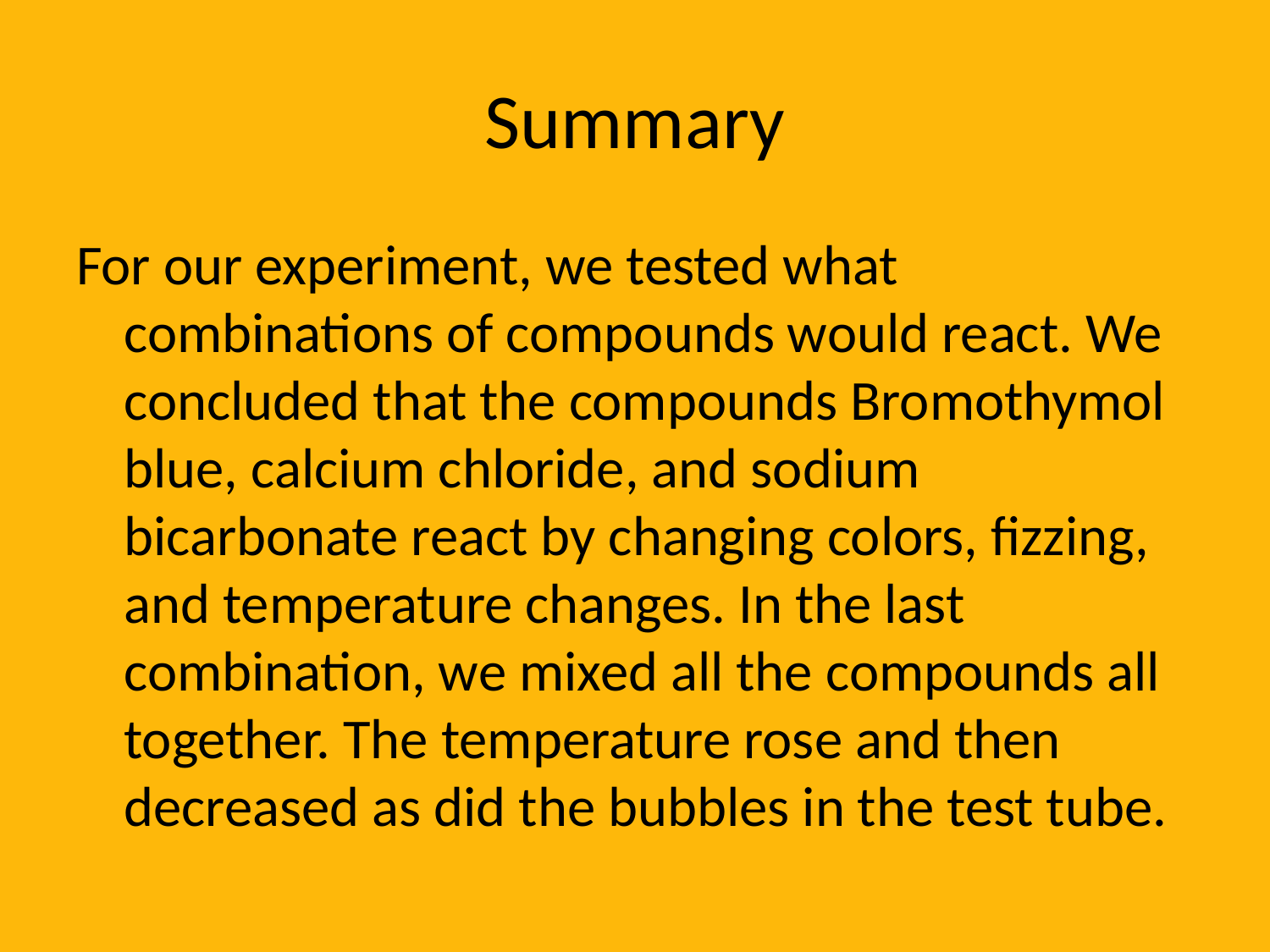

# Summary
For our experiment, we tested what combinations of compounds would react. We concluded that the compounds Bromothymol blue, calcium chloride, and sodium bicarbonate react by changing colors, fizzing, and temperature changes. In the last combination, we mixed all the compounds all together. The temperature rose and then decreased as did the bubbles in the test tube.